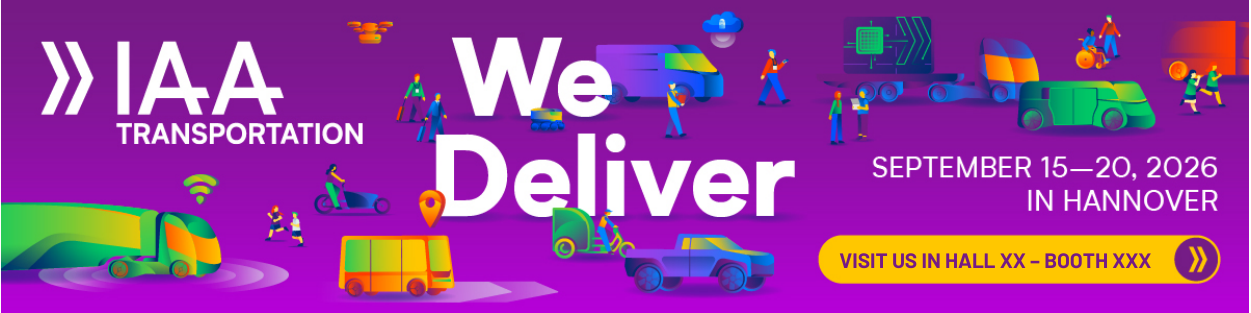

VISIT US IN HALL XX – BOOTH XXX